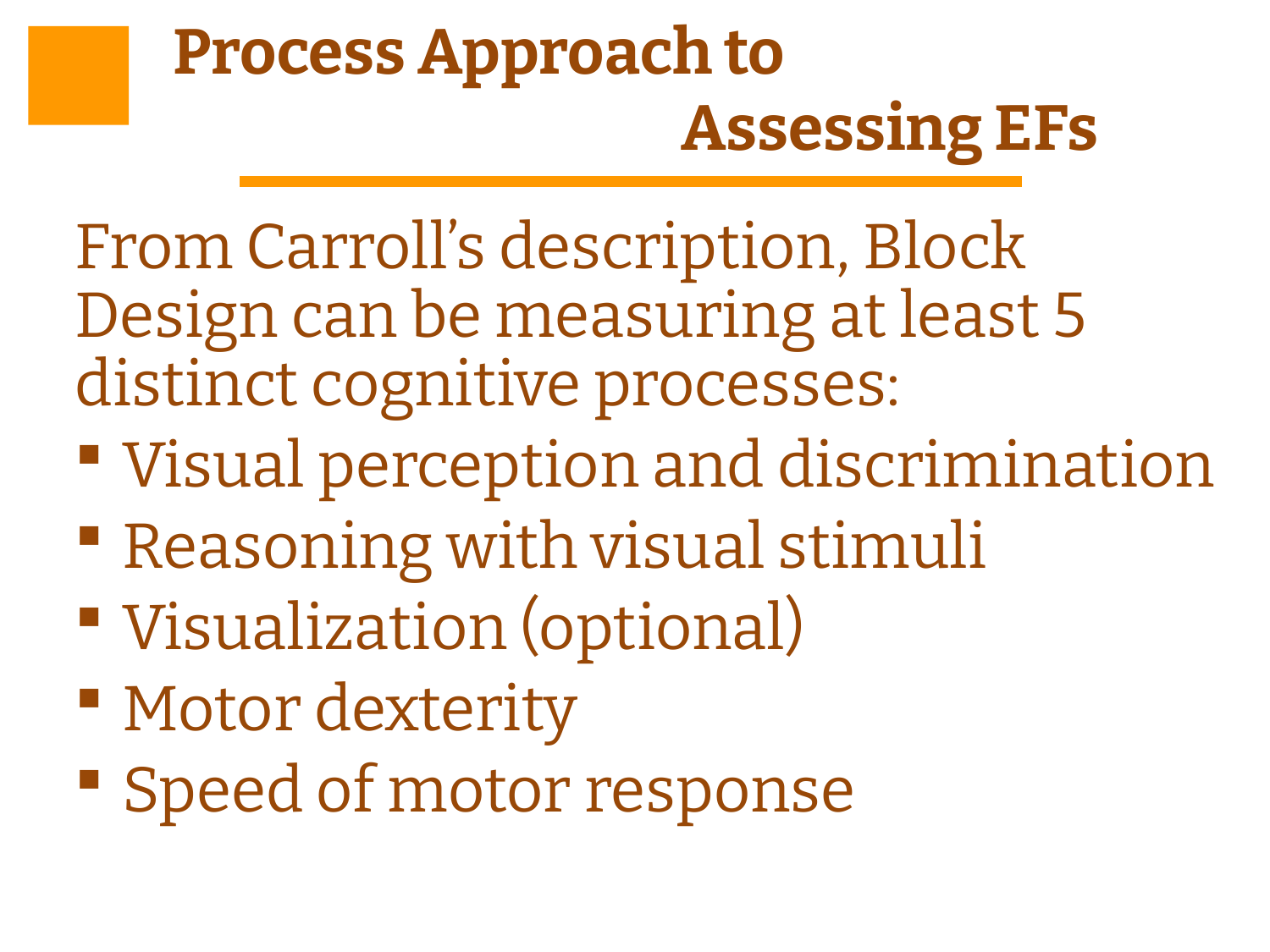

# Process Approach to Assessing EFs
From Carroll’s description, Block Design can be measuring at least 5 distinct cognitive processes:
Visual perception and discrimination
Reasoning with visual stimuli
Visualization (optional)
Motor dexterity
Speed of motor response